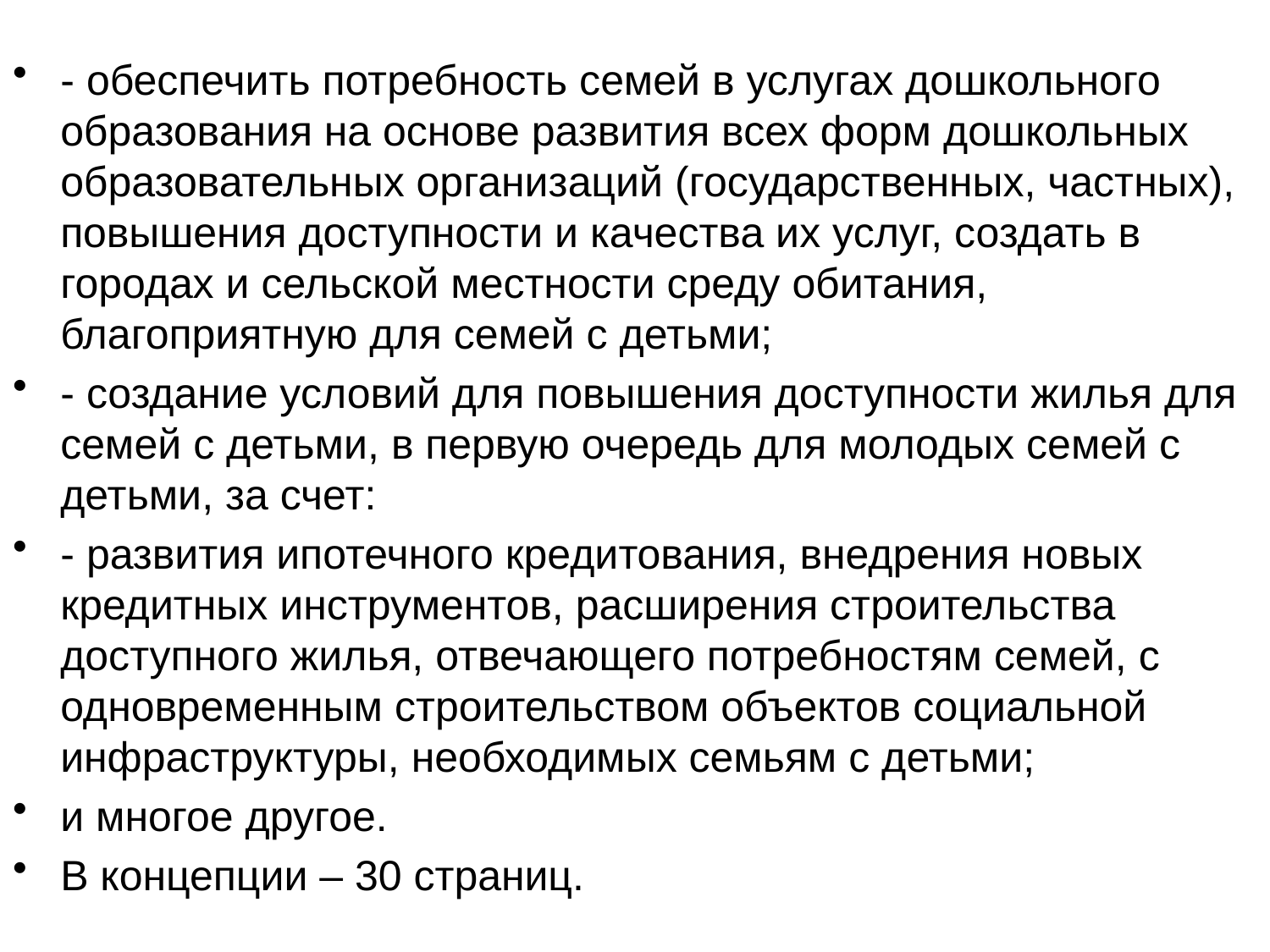

#
- обеспечить потребность семей в услугах дошкольного образования на основе развития всех форм дошкольных образовательных организаций (государственных, частных), повышения доступности и качества их услуг, создать в городах и сельской местности среду обитания, благоприятную для семей с детьми;
- создание условий для повышения доступности жилья для семей с детьми, в первую очередь для молодых семей с детьми, за счет:
- развития ипотечного кредитования, внедрения новых кредитных инструментов, расширения строительства доступного жилья, отвечающего потребностям семей, с одновременным строительством объектов социальной инфраструктуры, необходимых семьям с детьми;
и многое другое.
В концепции – 30 страниц.